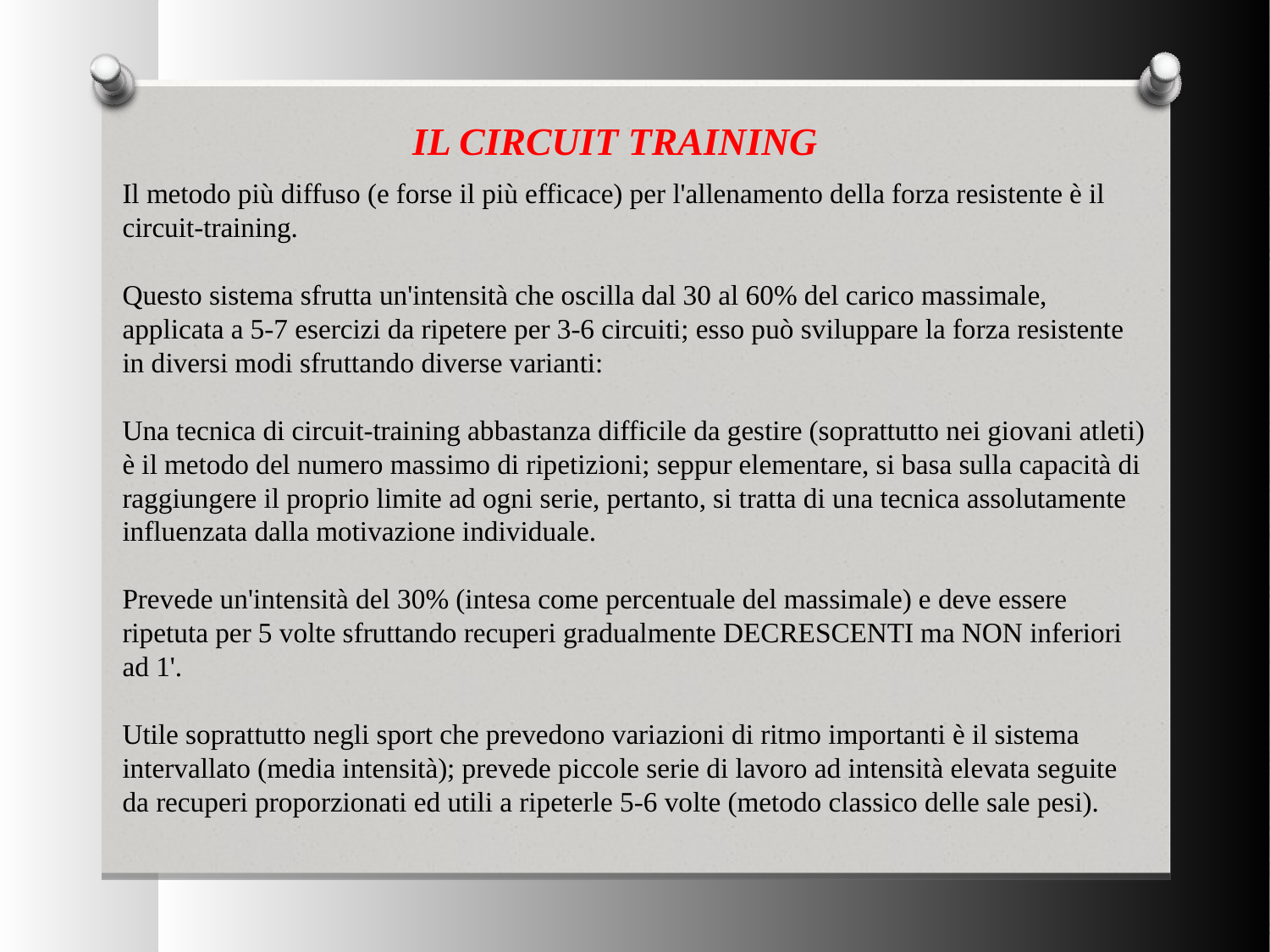

IL CIRCUIT TRAINING
Il metodo più diffuso (e forse il più efficace) per l'allenamento della forza resistente è il circuit-training.

Questo sistema sfrutta un'intensità che oscilla dal 30 al 60% del carico massimale, applicata a 5-7 esercizi da ripetere per 3-6 circuiti; esso può sviluppare la forza resistente in diversi modi sfruttando diverse varianti:

Una tecnica di circuit-training abbastanza difficile da gestire (soprattutto nei giovani atleti) è il metodo del numero massimo di ripetizioni; seppur elementare, si basa sulla capacità di raggiungere il proprio limite ad ogni serie, pertanto, si tratta di una tecnica assolutamente influenzata dalla motivazione individuale.

Prevede un'intensità del 30% (intesa come percentuale del massimale) e deve essere ripetuta per 5 volte sfruttando recuperi gradualmente DECRESCENTI ma NON inferiori ad 1'.

Utile soprattutto negli sport che prevedono variazioni di ritmo importanti è il sistema intervallato (media intensità); prevede piccole serie di lavoro ad intensità elevata seguite da recuperi proporzionati ed utili a ripeterle 5-6 volte (metodo classico delle sale pesi).